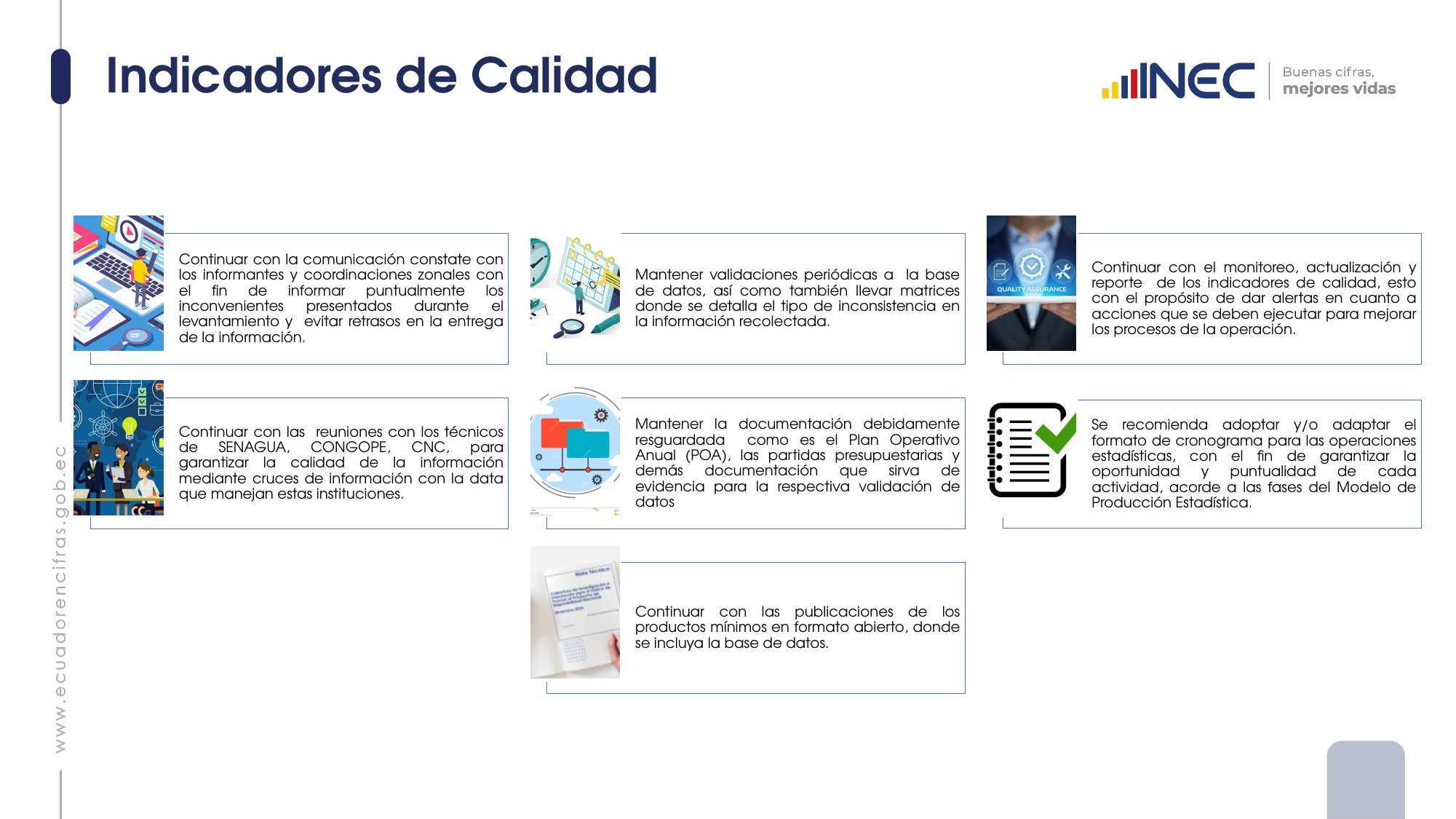

# Indicadores de Calidad
Recomendaciones 2022

Continuar con la comunicación constate con los informantes y coordinaciones zonales con el fin de informar puntualmente los inconvenientes presentados durante el levantamiento y  evitar retrasos en la entrega de la información.
Mantener validaciones periódicas a  la base de datos, así como también llevar matrices donde se detalla el tipo de inconsistencia en la información recolectada.
Continuar con el monitoreo, actualización y reporte  de los indicadores de calidad, esto con el propósito de dar alertas en cuanto a acciones que se deben ejecutar para mejorar los procesos de la operación.
Continuar con las  reuniones con los técnicos de SENAGUA, CONGOPE, CNC, para garantizar la calidad de la información mediante cruces de información con la data que manejan estas instituciones.
Mantener la documentación debidamente resguardada  como es el Plan Operativo Anual (POA), las partidas presupuestarias y demás documentación que sirva de evidencia para la respectiva validación de datos
Se recomienda adoptar y/o adaptar el formato de cronograma para las operaciones estadísticas, con el fin de garantizar la oportunidad y puntualidad de cada actividad, acorde a las fases del Modelo de Producción Estadística.
Continuar con las publicaciones de los productos mínimos en formato abierto, donde se incluya la base de datos.